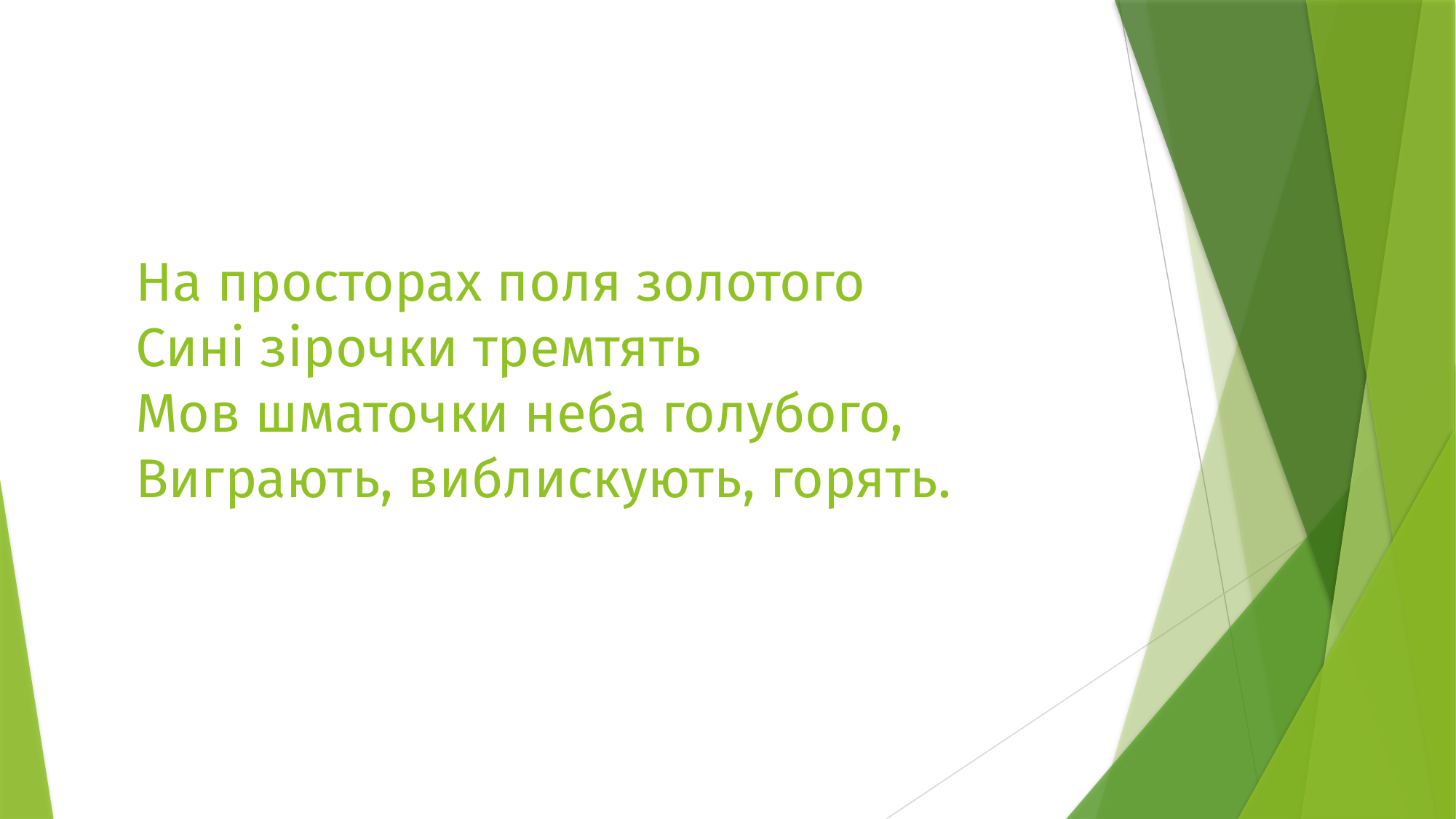

# На просторах поля золотого Сині зірочки тремтять Мов шматочки неба голубого, Виграють, виблискують, горять.